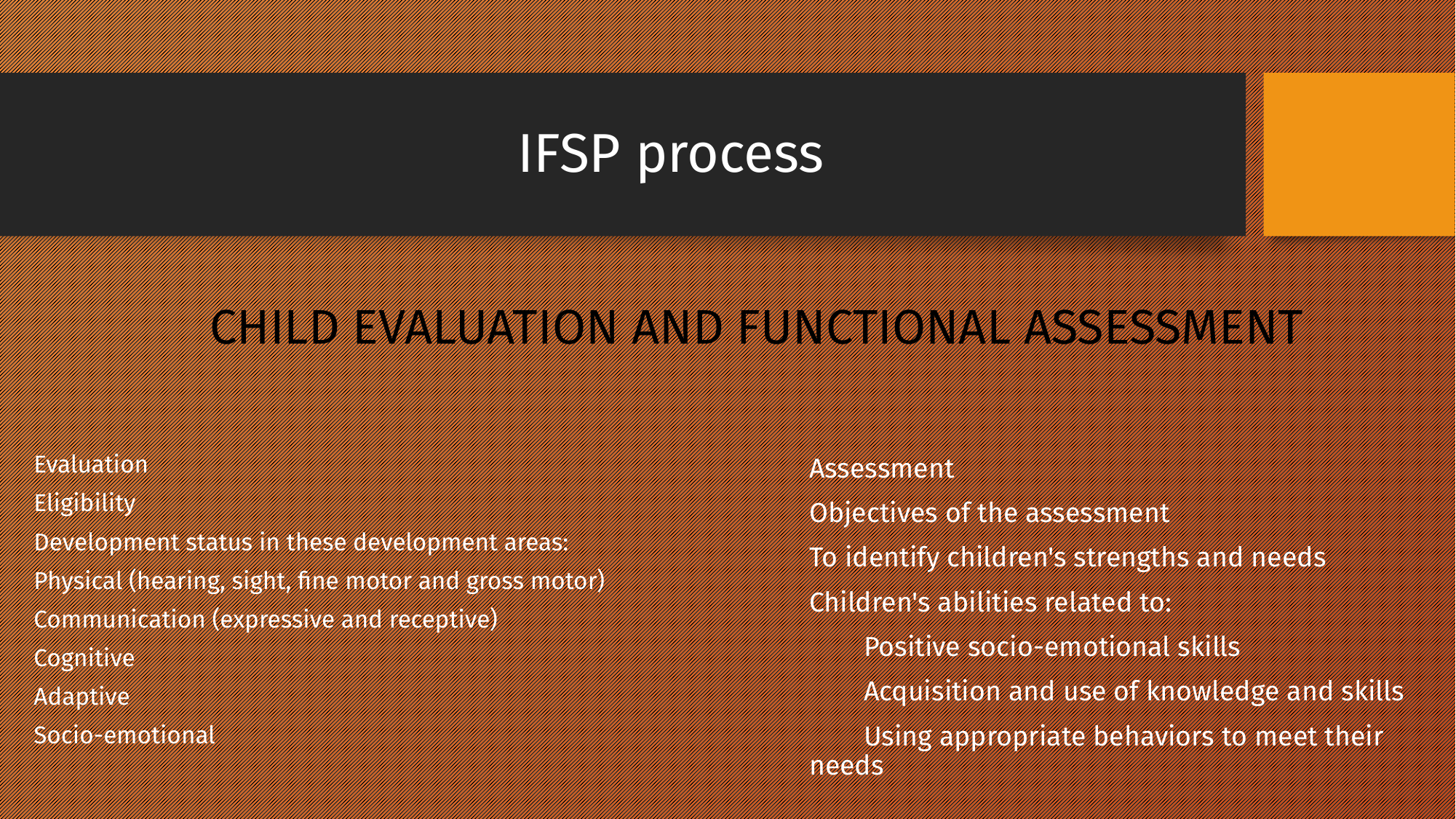

# IFSP process
CHILD EVALUATION AND FUNCTIONAL ASSESSMENT
Evaluation
Eligibility
Development status in these development areas:
Physical (hearing, sight, fine motor and gross motor)
Communication (expressive and receptive)
Cognitive
Adaptive
Socio-emotional
Assessment
Objectives of the assessment
To identify children's strengths and needs
Children's abilities related to:
Positive socio-emotional skills
Acquisition and use of knowledge and skills
Using appropriate behaviors to meet their needs